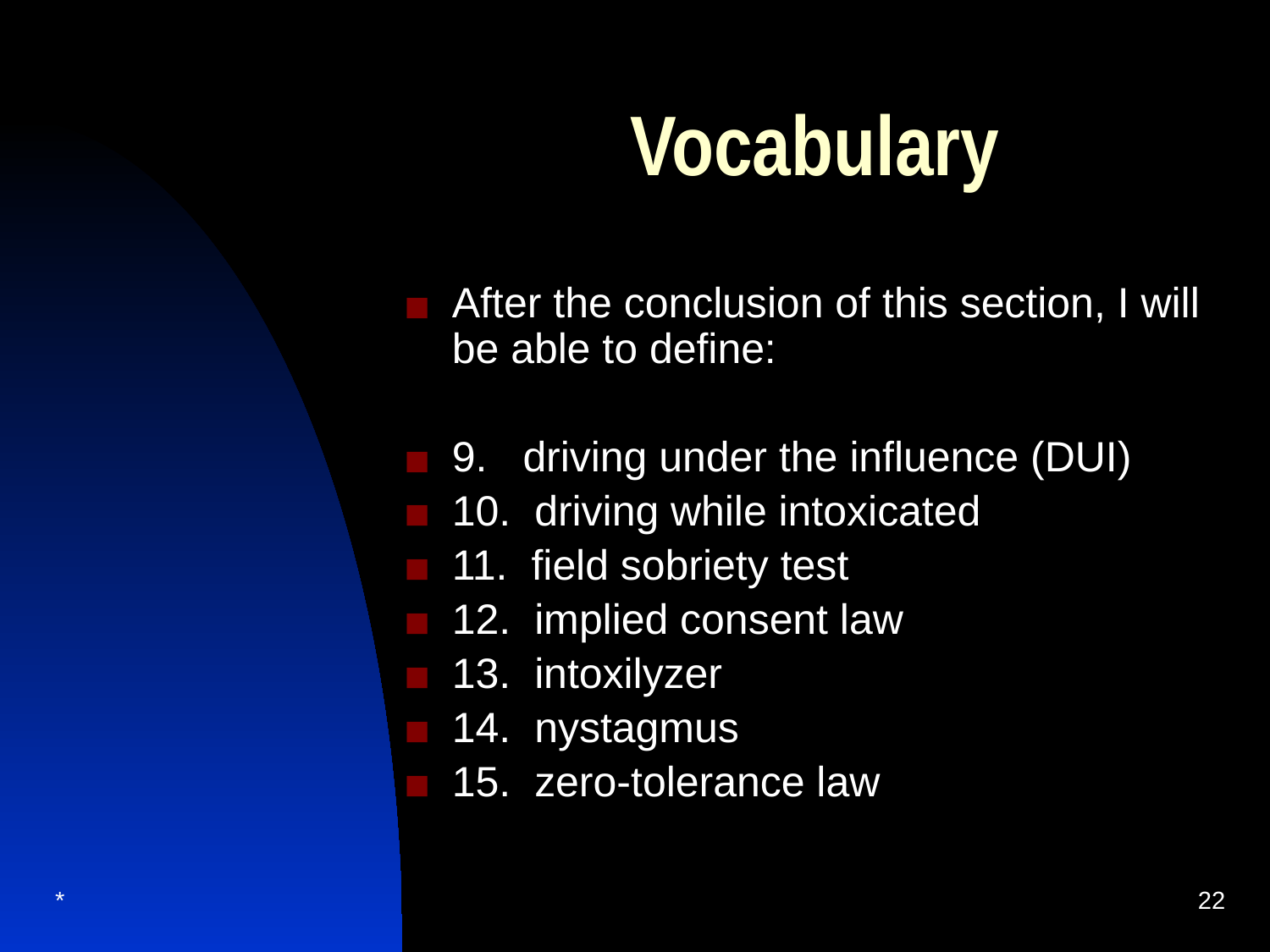

# Vocabulary
After the conclusion of this section, I will be able to define:

9.   driving under the influence (DUI)
10.  driving while intoxicated
11.  field sobriety test
12.  implied consent law
13.  intoxilyzer
14.  nystagmus
15.  zero-tolerance law
*
22